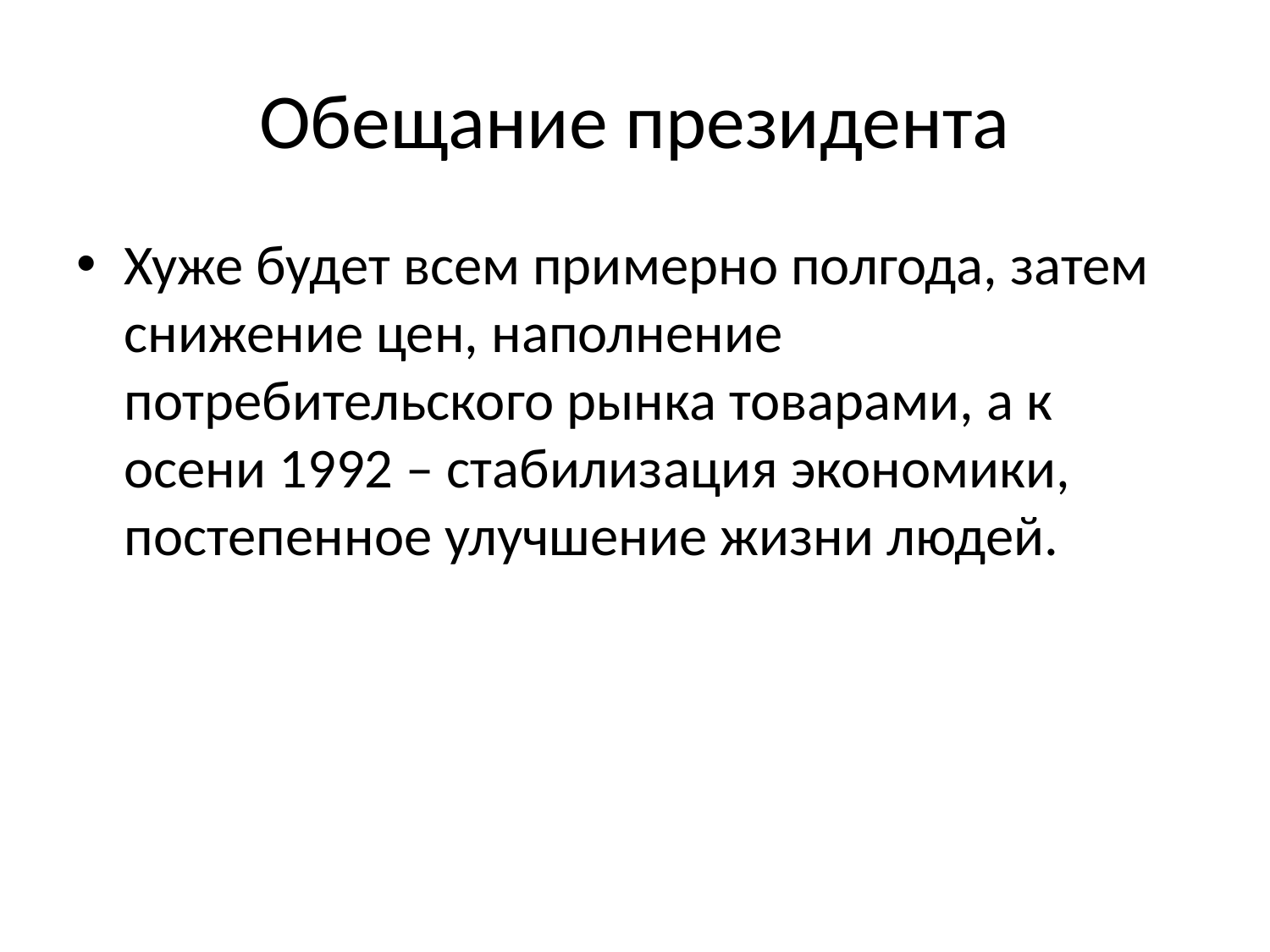

# Обещание президента
Хуже будет всем примерно полгода, затем снижение цен, наполнение потребительского рынка товарами, а к осени 1992 – стабилизация экономики, постепенное улучшение жизни людей.